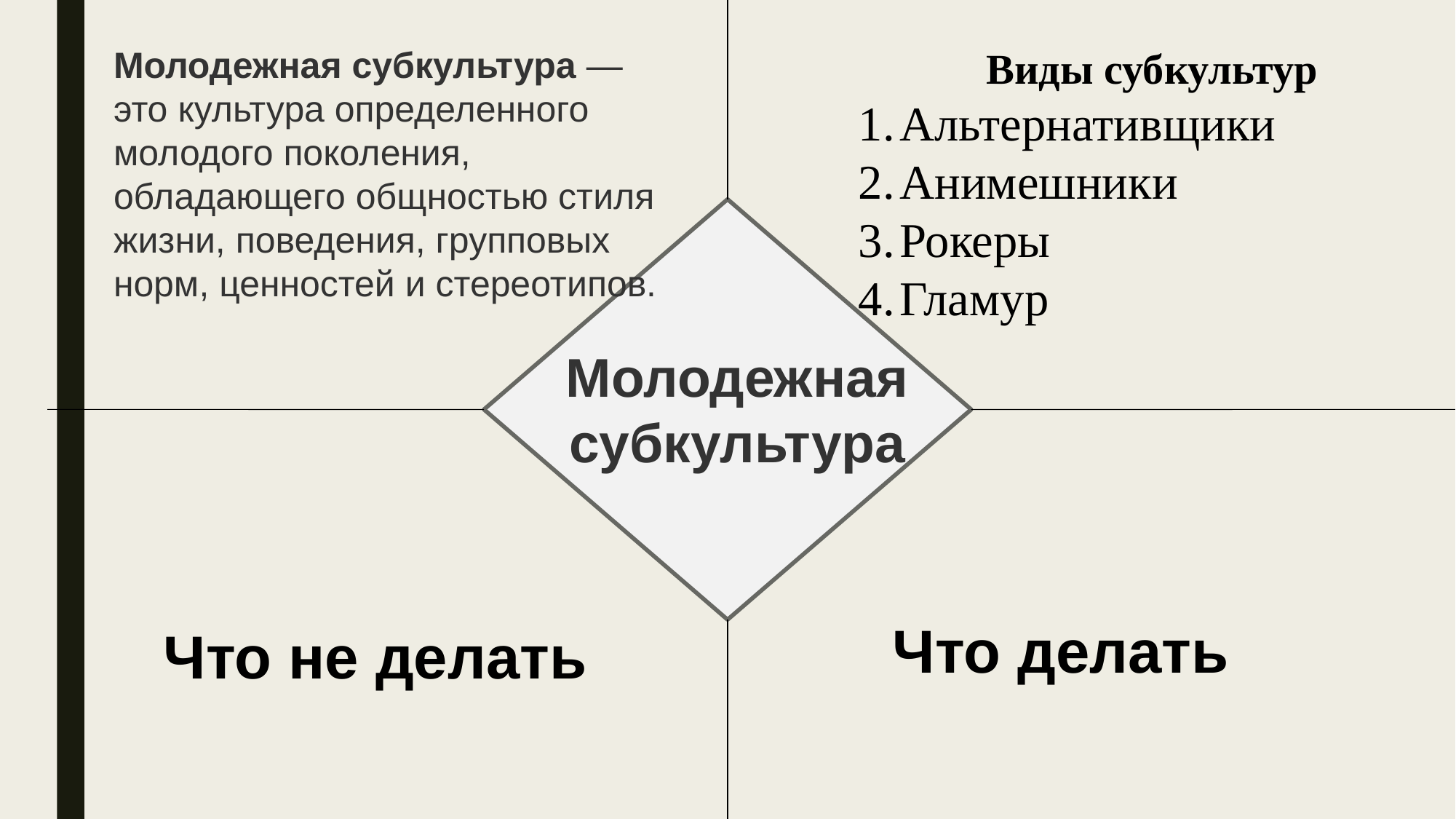

Молодежная субкультура — это культура определенного молодого поколения, обладающего общностью стиля жизни, поведения, групповых норм, ценностей и стереотипов.
Виды субкультур
Альтернативщики
Анимешники
Рокеры
Гламур

Молодежная субкультура

Что делать
Что не делать